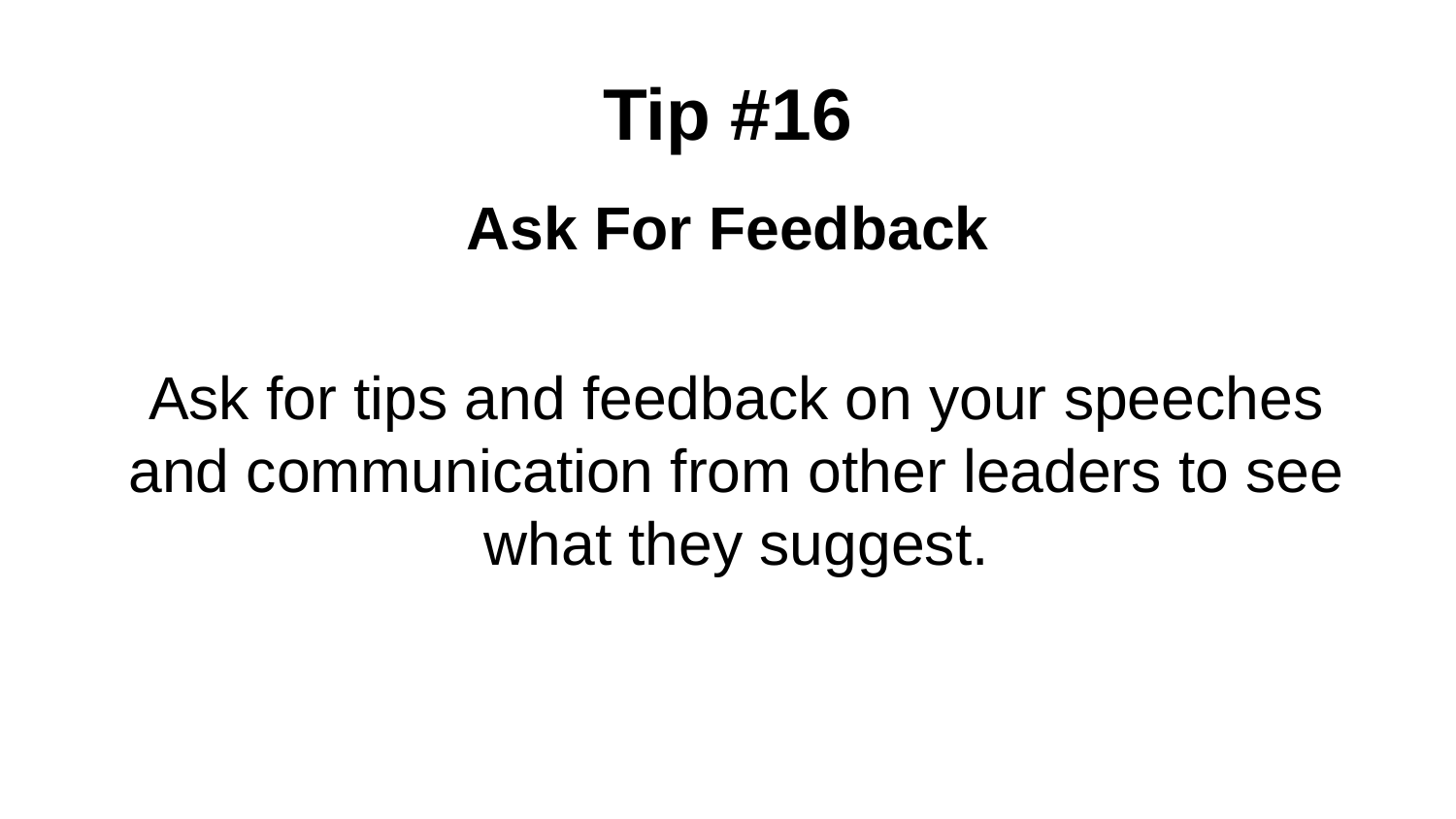

# Tip #16

Ask For Feedback

Ask for tips and feedback on your speeches and communication from other leaders to see what they suggest.